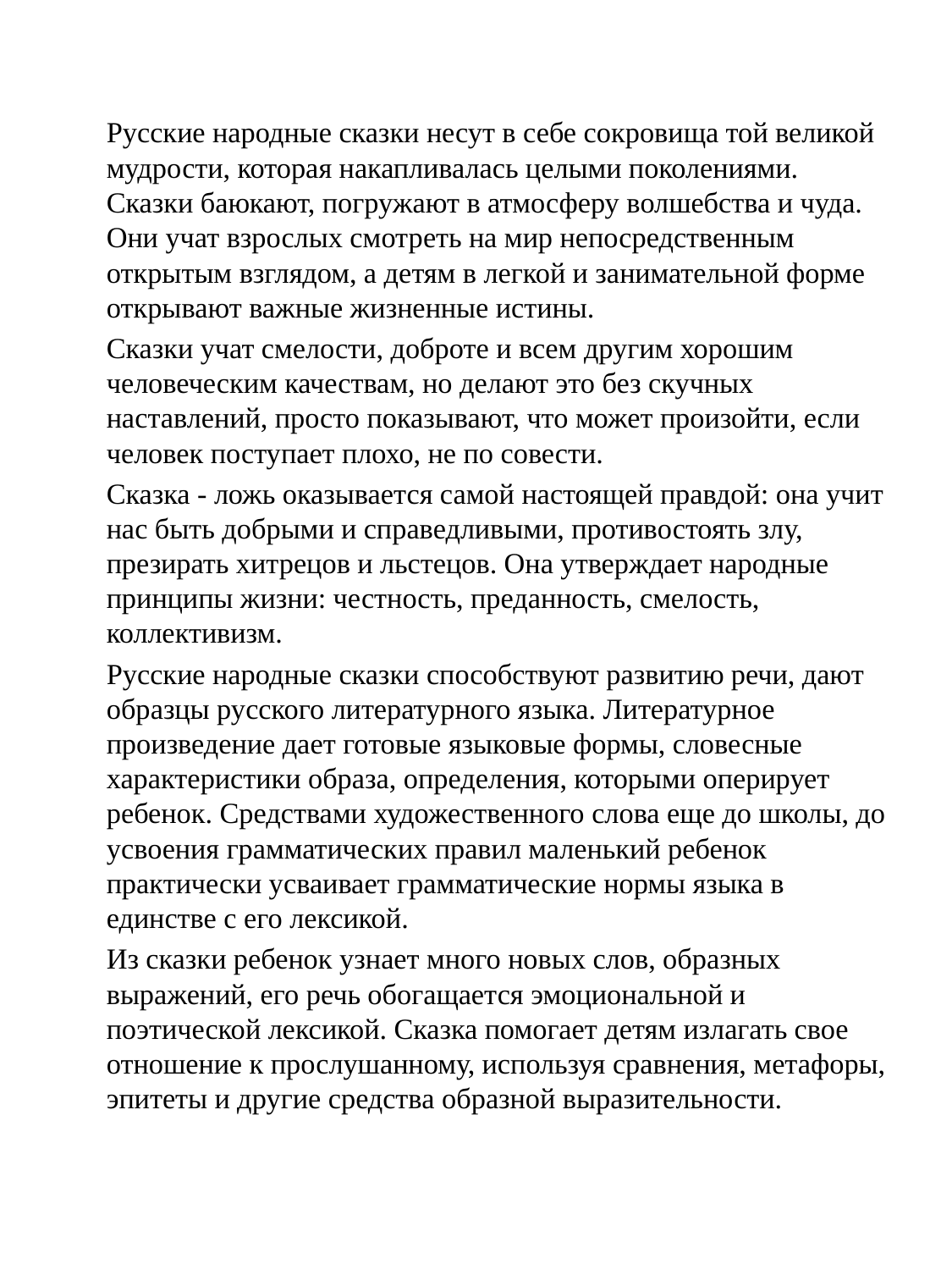

#
		Русские народные сказки несут в себе сокровища той великой мудрости, которая накапливалась целыми поколениями. Сказки баюкают, погружают в атмосферу волшебства и чуда. Они учат взрослых смотреть на мир непосредственным открытым взглядом, а детям в легкой и занимательной форме открывают важные жизненные истины.
 		Сказки учат смелости, доброте и всем другим хорошим человеческим качествам, но делают это без скучных наставлений, просто показывают, что может произойти, если человек поступает плохо, не по совести.
		Сказка - ложь оказывается самой настоящей правдой: она учит нас быть добрыми и справедливыми, противостоять злу, презирать хитрецов и льстецов. Она утверждает народные принципы жизни: честность, преданность, смелость, коллективизм.
		Русские народные сказки способствуют развитию речи, дают образцы русского литературного языка. Литературное произведение дает готовые языковые формы, словесные характеристики образа, определения, которыми оперирует ребенок. Средствами художественного слова еще до школы, до усвоения грамматических правил маленький ребенок практически усваивает грамматические нормы языка в единстве с его лексикой.
		Из сказки ребенок узнает много новых слов, образных выражений, его речь обогащается эмоциональной и поэтической лексикой. Сказка помогает детям излагать свое отношение к прослушанному, используя сравнения, метафоры, эпитеты и другие средства образной выразительности.